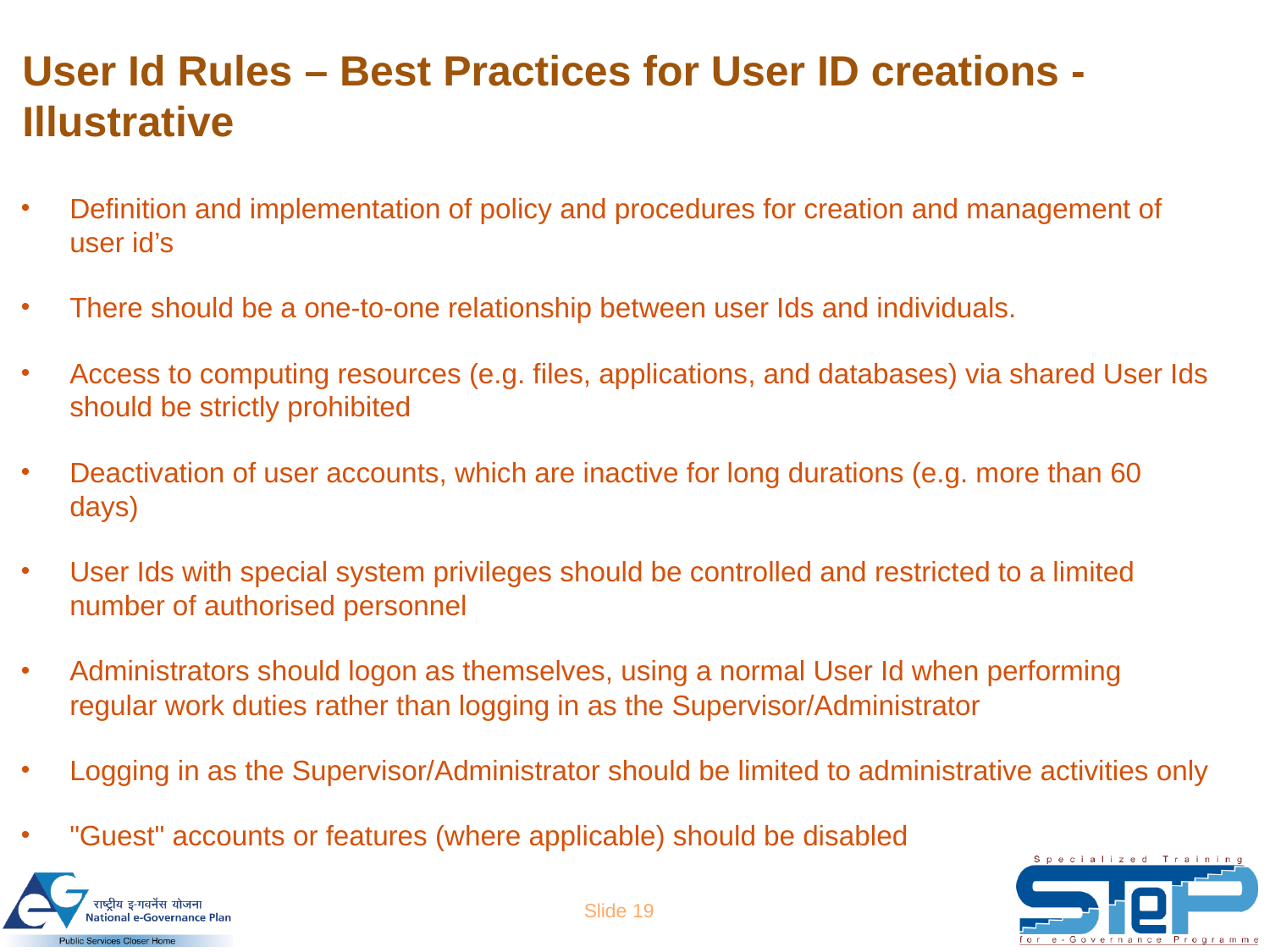

# User Id Rules – Best Practices for User ID creations - Illustrative
Definition and implementation of policy and procedures for creation and management of user id’s
There should be a one-to-one relationship between user Ids and individuals.
Access to computing resources (e.g. files, applications, and databases) via shared User Ids should be strictly prohibited
Deactivation of user accounts, which are inactive for long durations (e.g. more than 60 days)
User Ids with special system privileges should be controlled and restricted to a limited number of authorised personnel
Administrators should logon as themselves, using a normal User Id when performing regular work duties rather than logging in as the Supervisor/Administrator
Logging in as the Supervisor/Administrator should be limited to administrative activities only
"Guest" accounts or features (where applicable) should be disabled